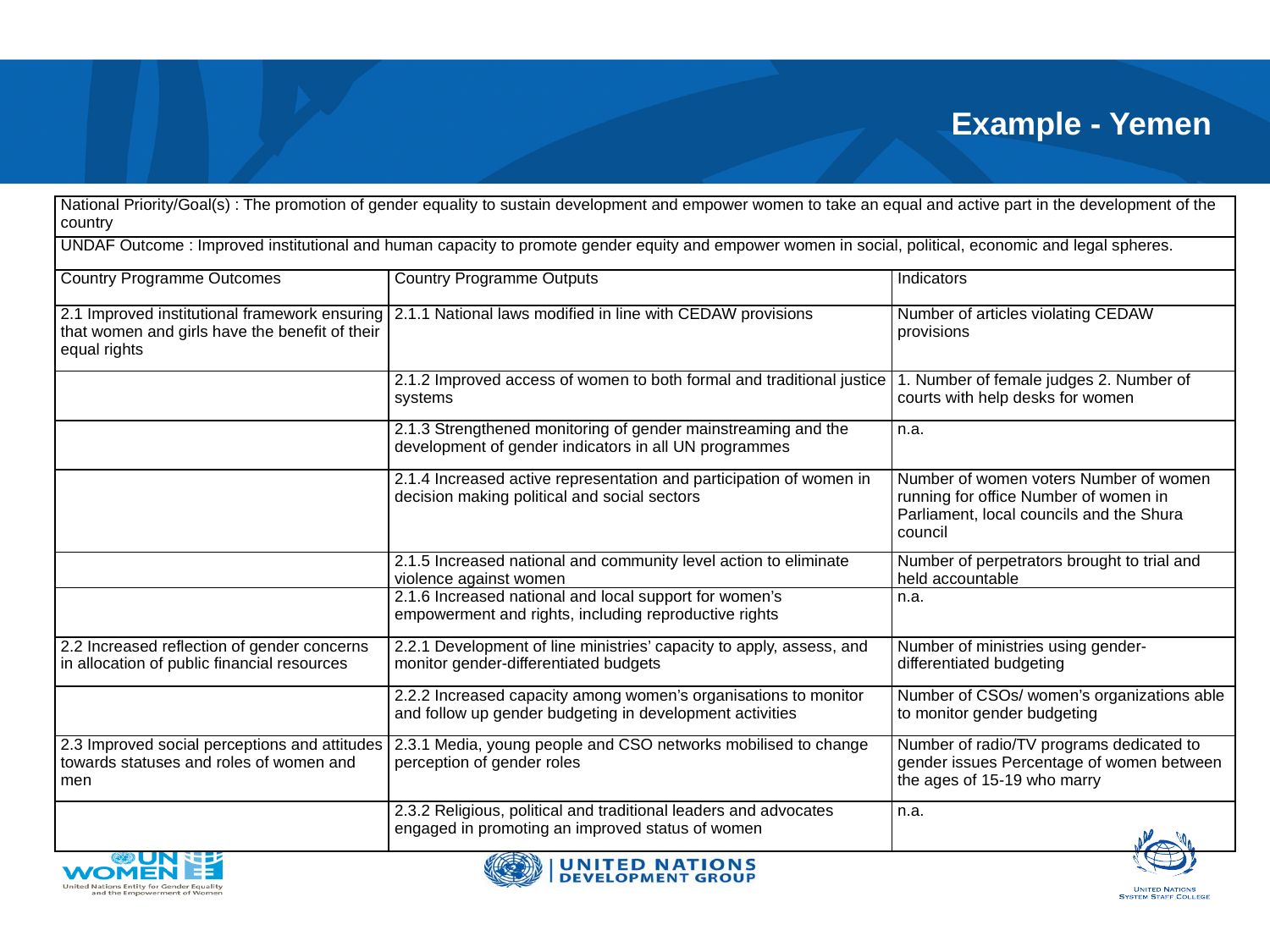

# Example - Yemen
| National Priority/Goal(s) : The promotion of gender equality to sustain development and empower women to take an equal and active part in the development of the country |  |  |
| --- | --- | --- |
| UNDAF Outcome : Improved institutional and human capacity to promote gender equity and empower women in social, political, economic and legal spheres. |  |  |
| Country Programme Outcomes | Country Programme Outputs | Indicators |
| 2.1 Improved institutional framework ensuring that women and girls have the benefit of their equal rights | 2.1.1 National laws modified in line with CEDAW provisions | Number of articles violating CEDAW provisions |
|  | 2.1.2 Improved access of women to both formal and traditional justice systems | 1. Number of female judges 2. Number of courts with help desks for women |
|  | 2.1.3 Strengthened monitoring of gender mainstreaming and the development of gender indicators in all UN programmes | n.a. |
|  | 2.1.4 Increased active representation and participation of women in decision making political and social sectors | Number of women voters Number of women running for office Number of women in Parliament, local councils and the Shura council |
|  | 2.1.5 Increased national and community level action to eliminate violence against women | Number of perpetrators brought to trial and held accountable |
|  | 2.1.6 Increased national and local support for women’s empowerment and rights, including reproductive rights | n.a. |
| 2.2 Increased reflection of gender concerns in allocation of public financial resources | 2.2.1 Development of line ministries’ capacity to apply, assess, and monitor gender-differentiated budgets | Number of ministries using gender-differentiated budgeting |
|  | 2.2.2 Increased capacity among women’s organisations to monitor and follow up gender budgeting in development activities | Number of CSOs/ women’s organizations able to monitor gender budgeting |
| 2.3 Improved social perceptions and attitudes towards statuses and roles of women and men | 2.3.1 Media, young people and CSO networks mobilised to change perception of gender roles | Number of radio/TV programs dedicated to gender issues Percentage of women between the ages of 15-19 who marry |
|  | 2.3.2 Religious, political and traditional leaders and advocates engaged in promoting an improved status of women | n.a. |